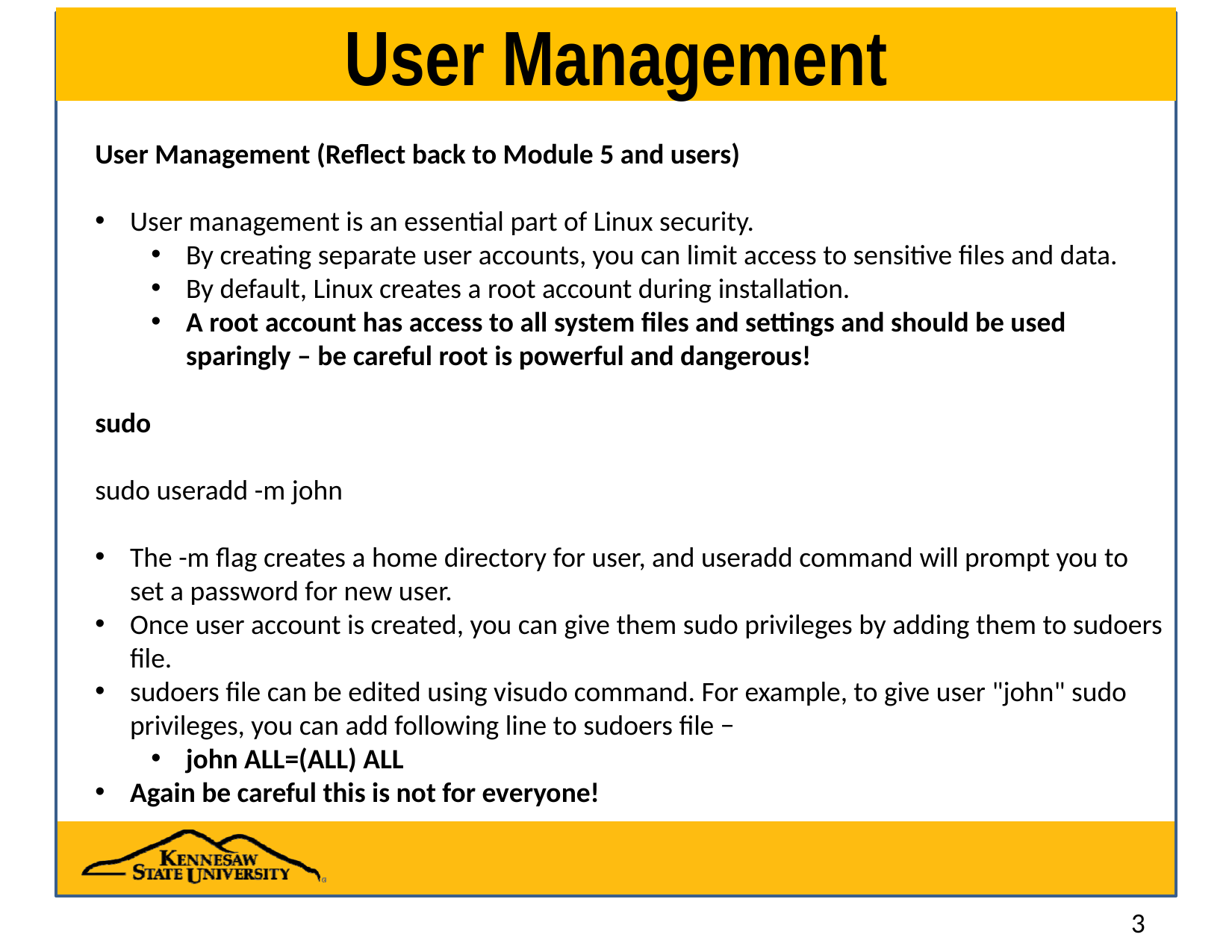

# User Management
User Management (Reflect back to Module 5 and users)

User management is an essential part of Linux security.
By creating separate user accounts, you can limit access to sensitive files and data.
By default, Linux creates a root account during installation.
A root account has access to all system files and settings and should be used sparingly – be careful root is powerful and dangerous!

sudo

sudo useradd -m john

The -m flag creates a home directory for user, and useradd command will prompt you to set a password for new user.
Once user account is created, you can give them sudo privileges by adding them to sudoers file.
sudoers file can be edited using visudo command. For example, to give user "john" sudo privileges, you can add following line to sudoers file −
john ALL=(ALL) ALL
Again be careful this is not for everyone!